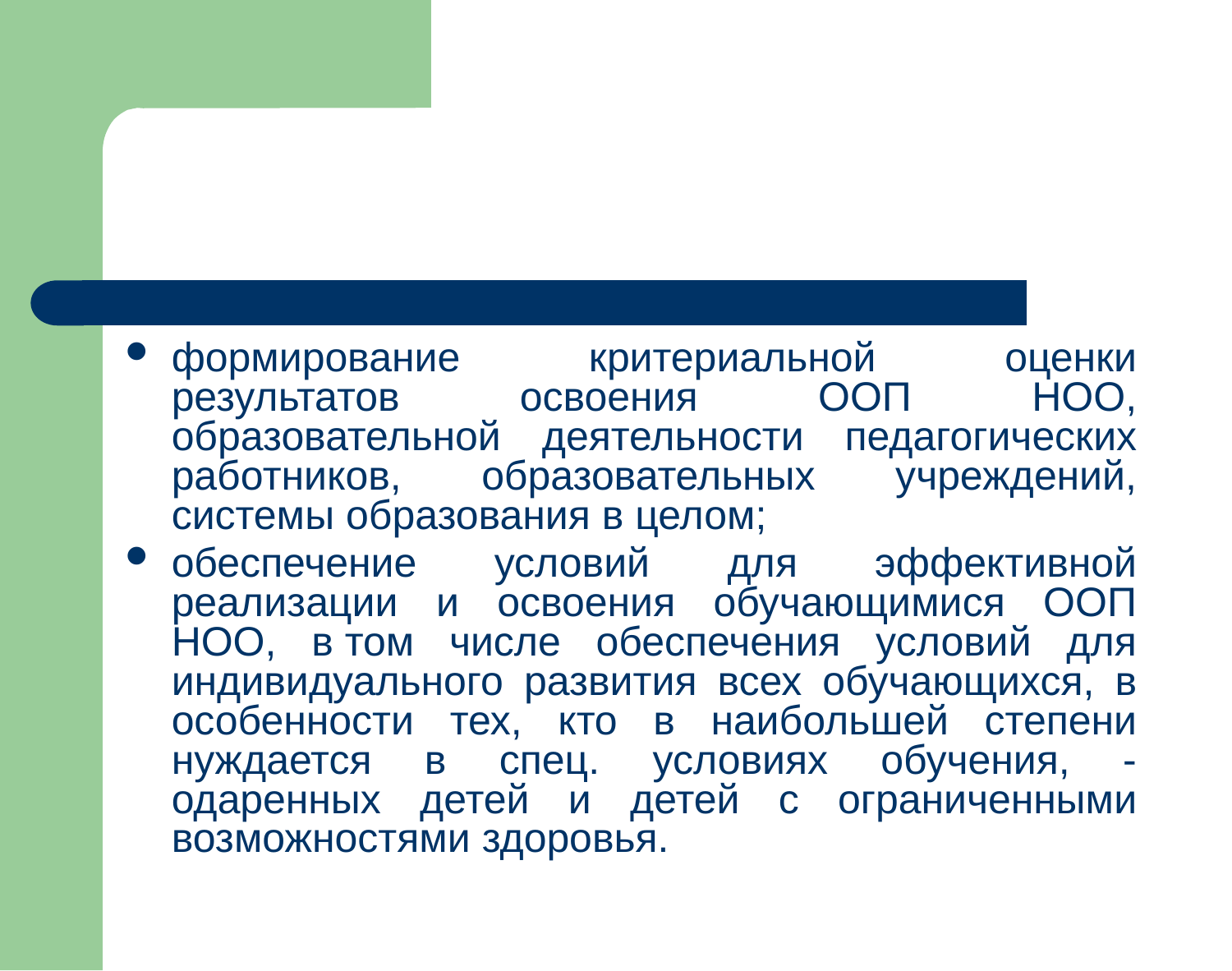

формирование критериальной оценки результатов освоения ООП НОО, образовательной деятельности педагогических работников, образовательных учреждений, системы образования в целом;
обеспечение условий для эффективной реализации и освоения обучающимися ООП НОО, в том числе обеспечения условий для индивидуального развития всех обучающихся, в особенности тех, кто в наибольшей степени нуждается в спец. условиях обучения, - одаренных детей и детей с ограниченными возможностями здоровья.